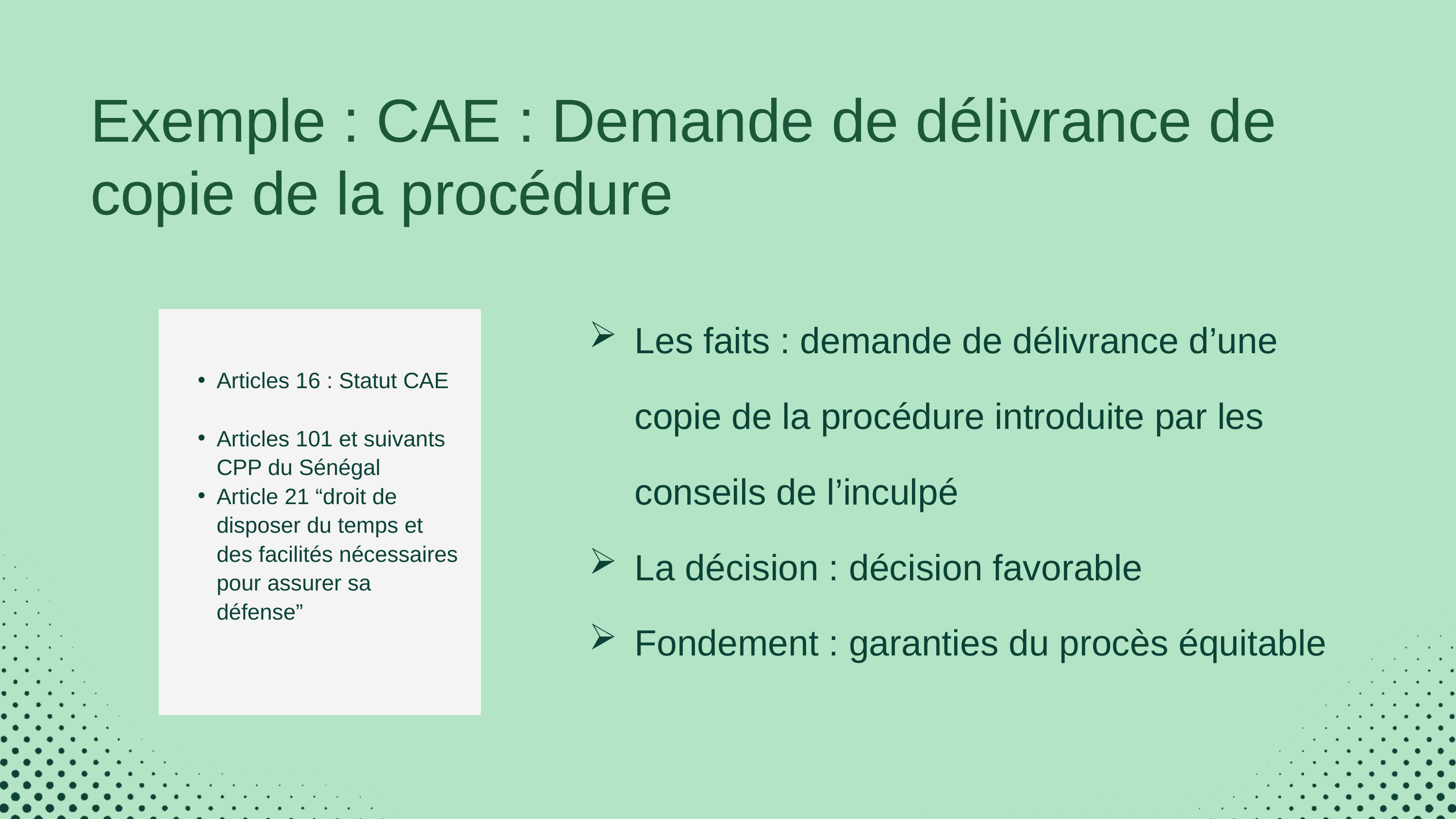

Exemple : CAE : Demande de délivrance de copie de la procédure

Les faits : demande de délivrance d’une copie de la procédure introduite par les conseils de l’inculpé
La décision : décision favorable
Fondement : garanties du procès équitable

Articles 16 : Statut CAE

Articles 101 et suivants CPP du Sénégal
Article 21 “droit de disposer du temps et des facilités nécessaires pour assurer sa défense”